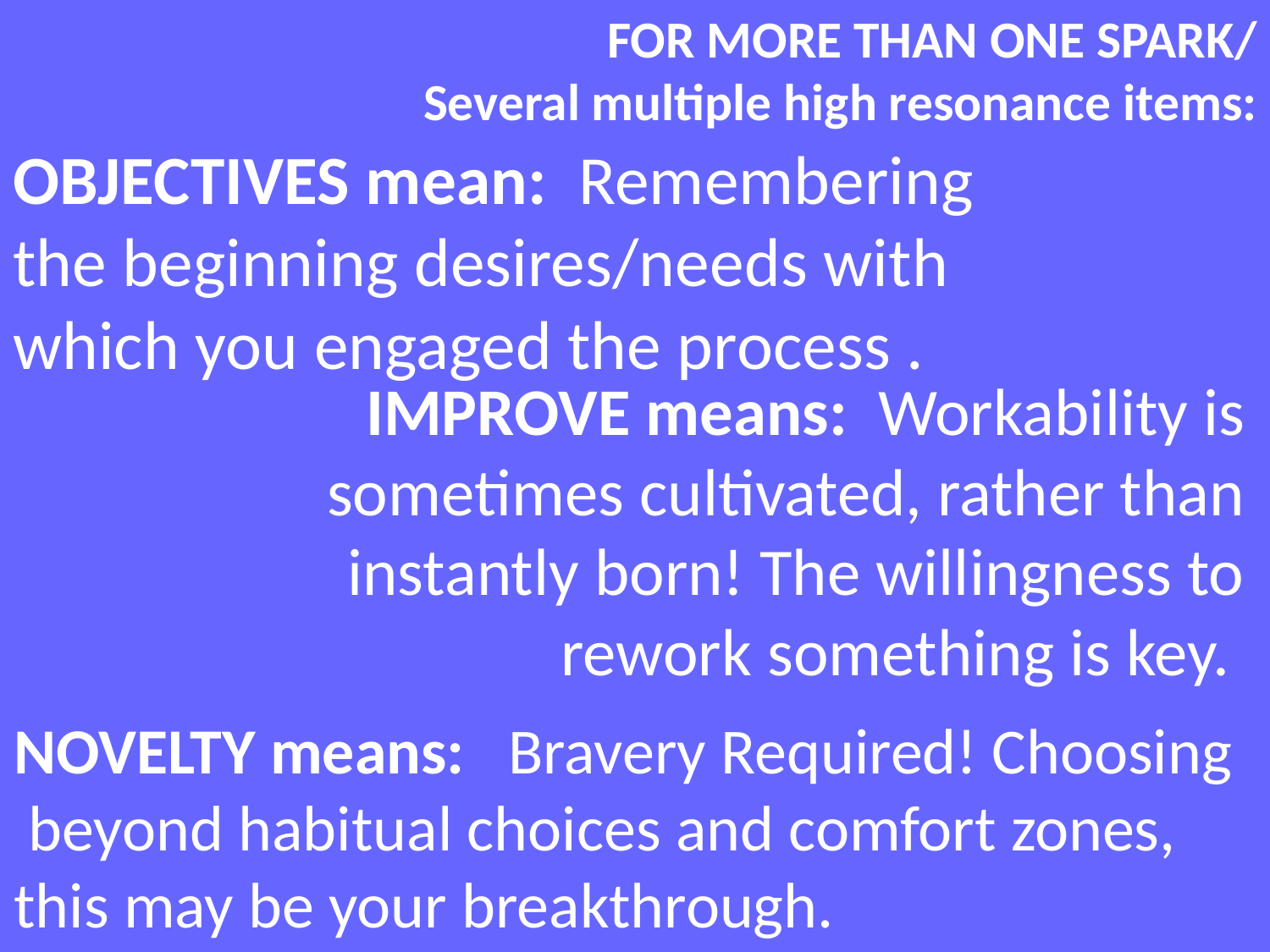

FOR MORE THAN ONE SPARK/
Several multiple high resonance items:
OBJECTIVES mean:  Remembering the beginning desires/needs with which you engaged the process .
IMPROVE means:  Workability is sometimes cultivated, rather than instantly born! The willingness to rework something is key.

NOVELTY means:   Bravery Required! Choosing  beyond habitual choices and comfort zones,  this may be your breakthrough.